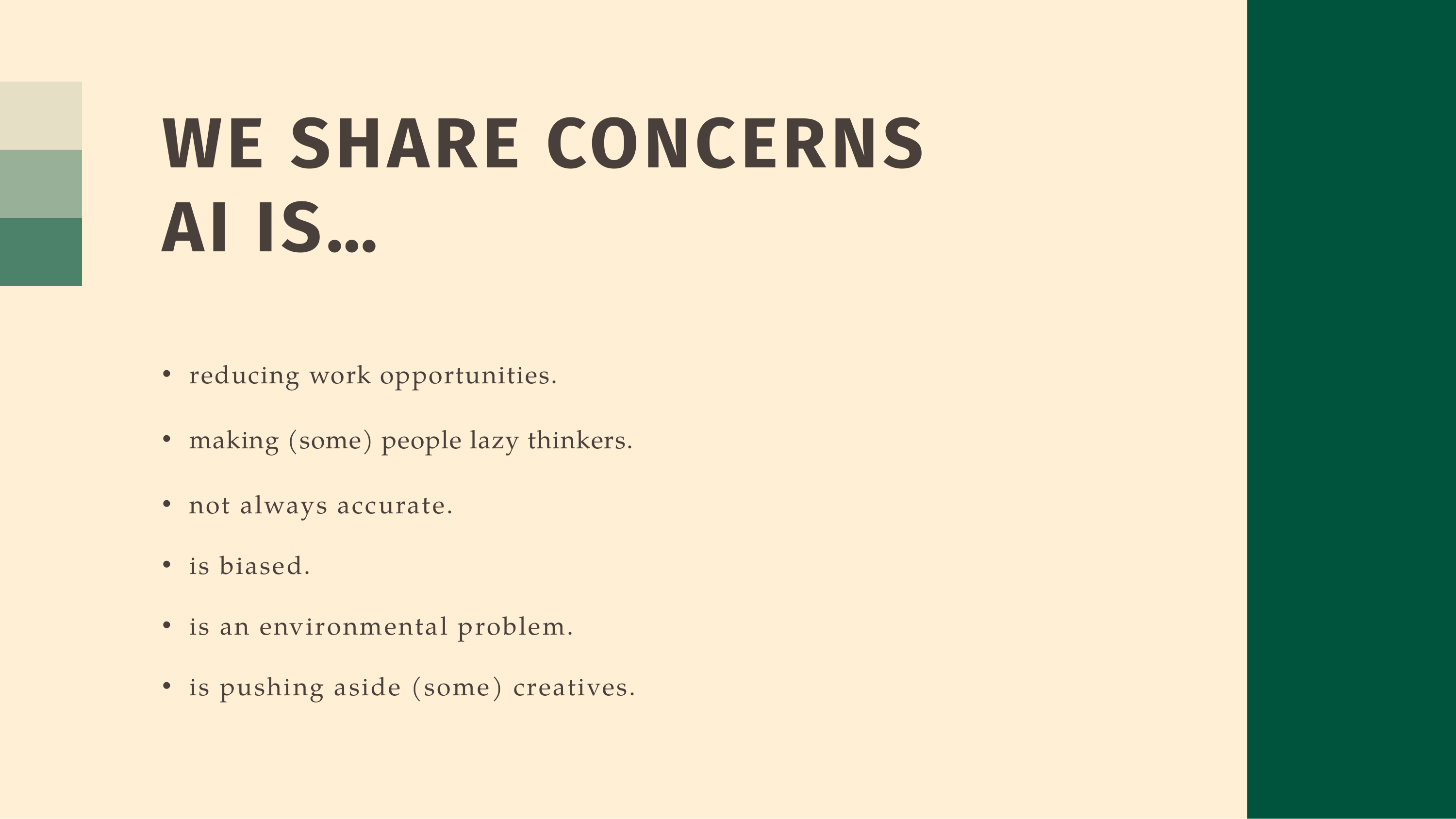

# WE SHARE CONCERNS AI IS…
reducing work opportunities.
making (some) people lazy thinkers.
not always accurate.
is biased.
is an environmental problem.
is pushing aside (some) creatives.